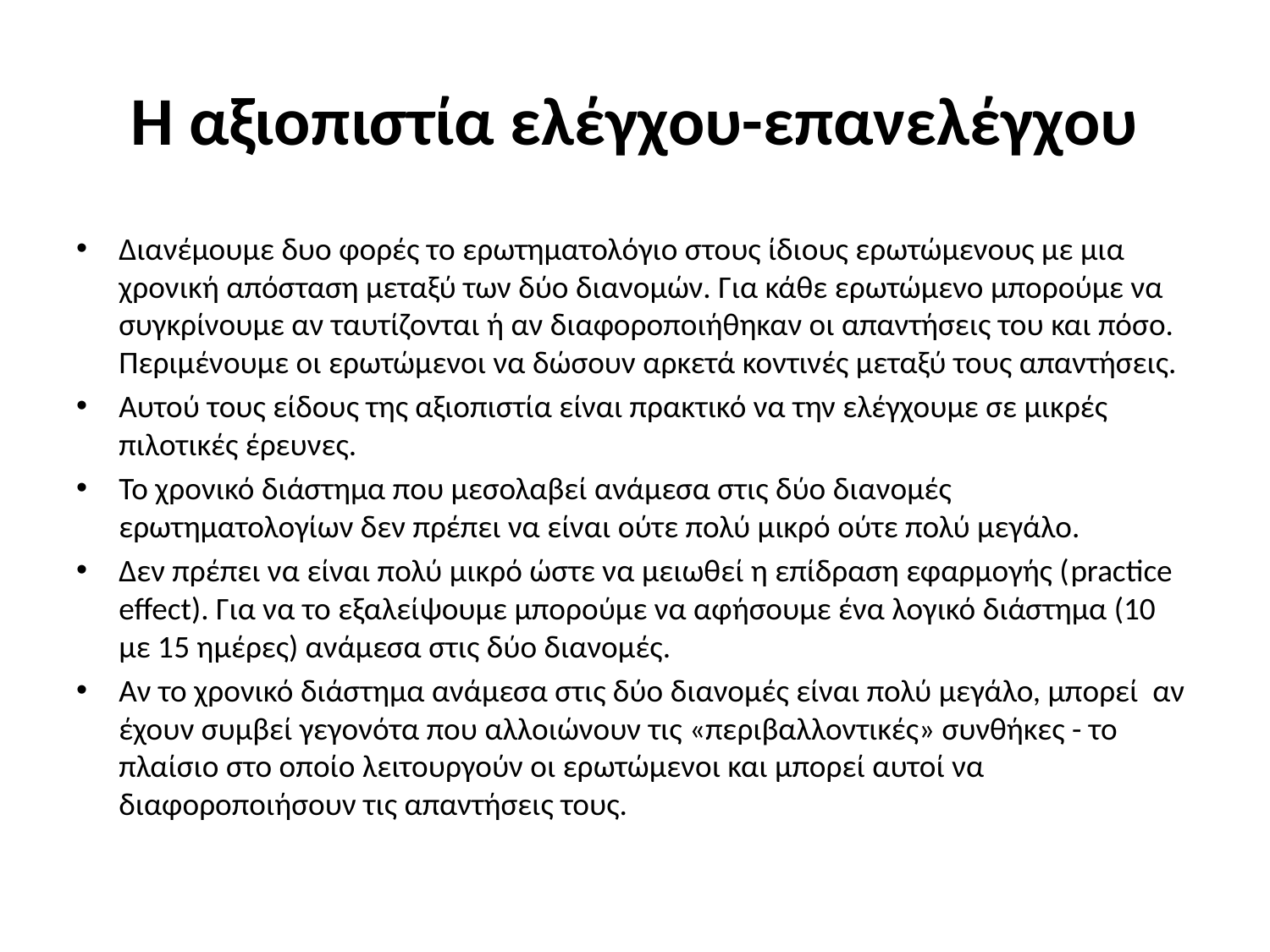

# Η αξιοπιστία ελέγχου-επανελέγχου
Διανέμουμε δυο φορές το ερωτηματολόγιο στους ίδιους ερωτώμενους με μια χρονική απόσταση μεταξύ των δύο διανομών. Για κάθε ερωτώμενο μπορούμε να συγκρίνουμε αν ταυτίζονται ή αν διαφοροποιήθηκαν οι απαντήσεις του και πόσο. Περιμένουμε οι ερωτώμενοι να δώσουν αρκετά κοντινές μεταξύ τους απαντήσεις.
Αυτού τους είδους της αξιοπιστία είναι πρακτικό να την ελέγχουμε σε μικρές πιλοτικές έρευνες.
Το χρονικό διάστημα που μεσολαβεί ανάμεσα στις δύο διανομές ερωτηματολογίων δεν πρέπει να είναι ούτε πολύ μικρό ούτε πολύ μεγάλο.
Δεν πρέπει να είναι πολύ μικρό ώστε να μειωθεί η επίδραση εφαρμογής (practice effect). Για να το εξαλείψουμε μπορούμε να αφήσουμε ένα λογικό διάστημα (10 με 15 ημέρες) ανάμεσα στις δύο διανομές.
Αν το χρονικό διάστημα ανάμεσα στις δύο διανομές είναι πολύ μεγάλο, μπορεί  αν έχουν συμβεί γεγονότα που αλλοιώνουν τις «περιβαλλοντικές» συνθήκες - το πλαίσιο στο οποίο λειτουργούν οι ερωτώμενοι και μπορεί αυτοί να διαφοροποιήσουν τις απαντήσεις τους.